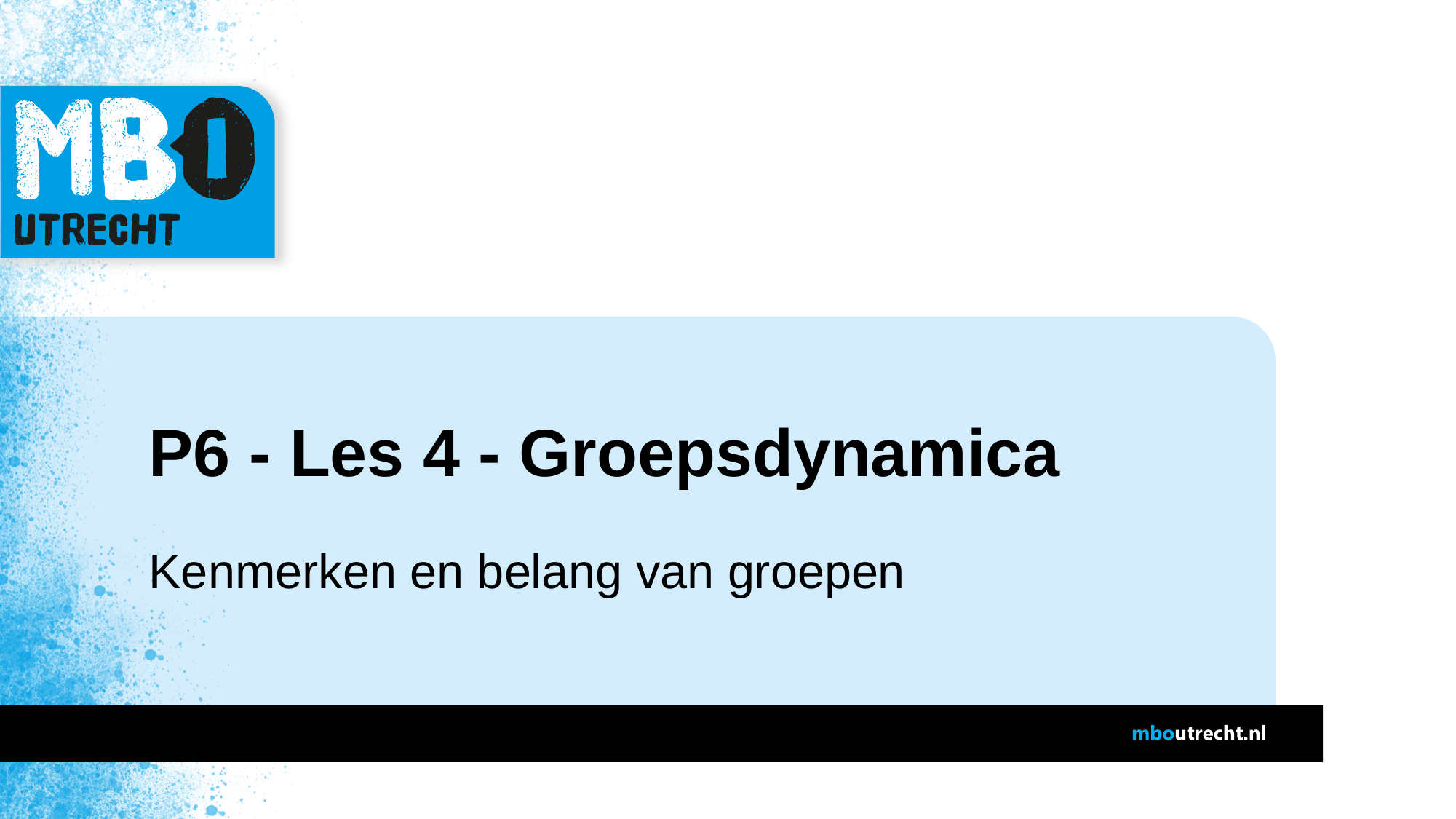

# P6 - Les 4 - Groepsdynamica
Kenmerken en belang van groepen